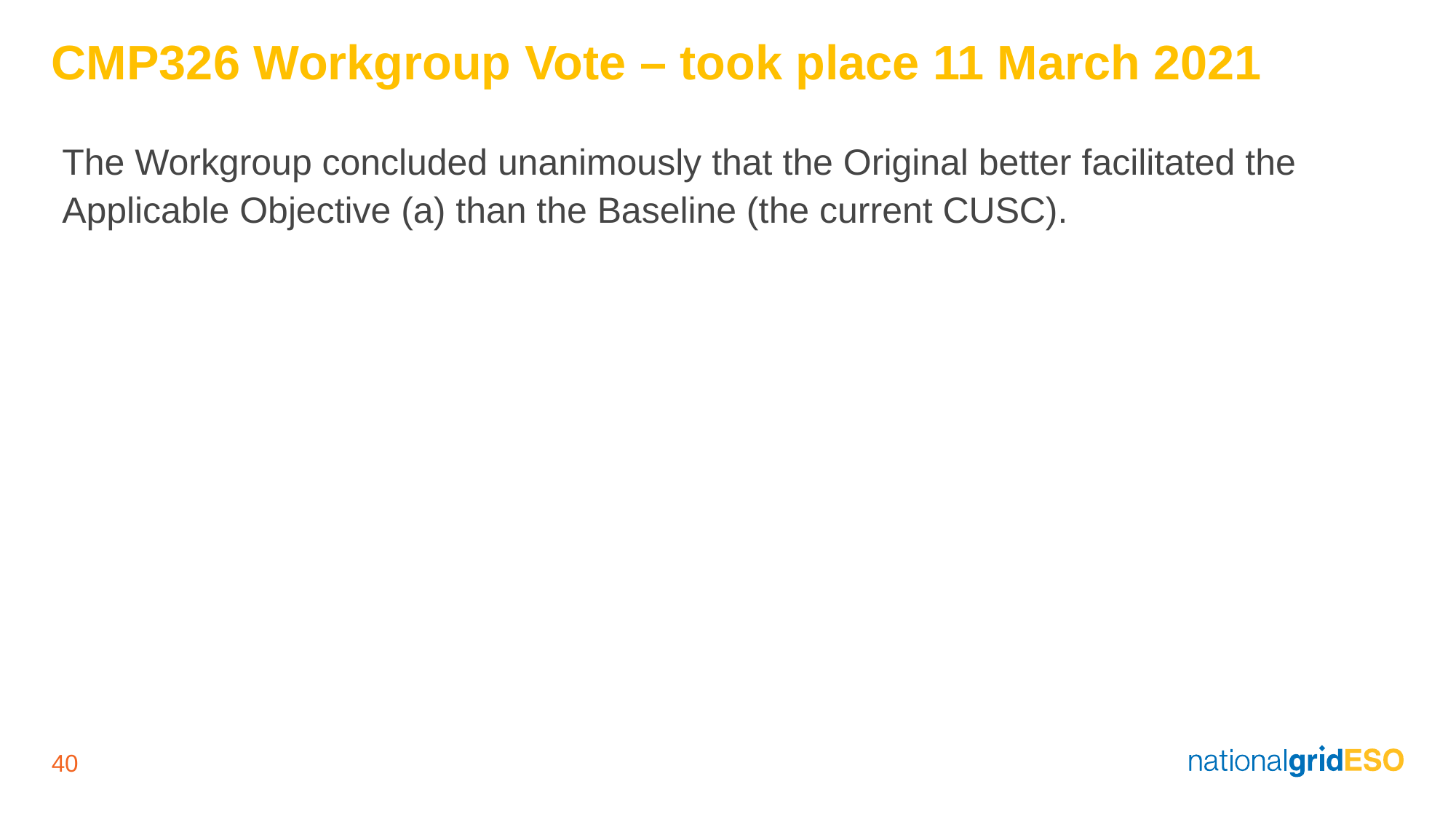

# CMP326 Workgroup Vote – took place 11 March 2021
The Workgroup concluded unanimously that the Original better facilitated the Applicable Objective (a) than the Baseline (the current CUSC).